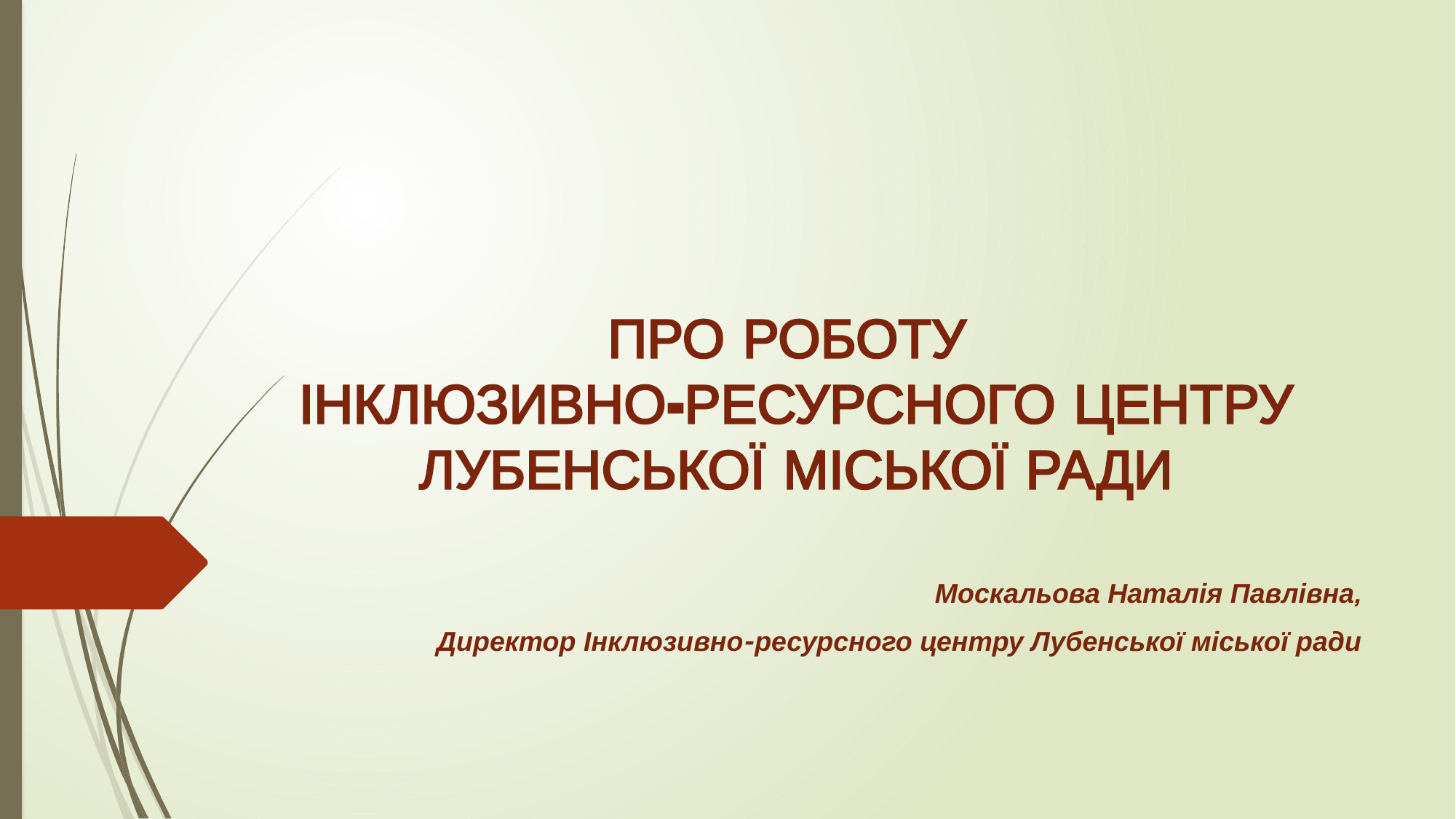

# Про роботу інклюзивно-ресурсного центру лубенської міської ради
Москальова Наталія Павлівна,
Директор Інклюзивно-ресурсного центру Лубенської міської ради